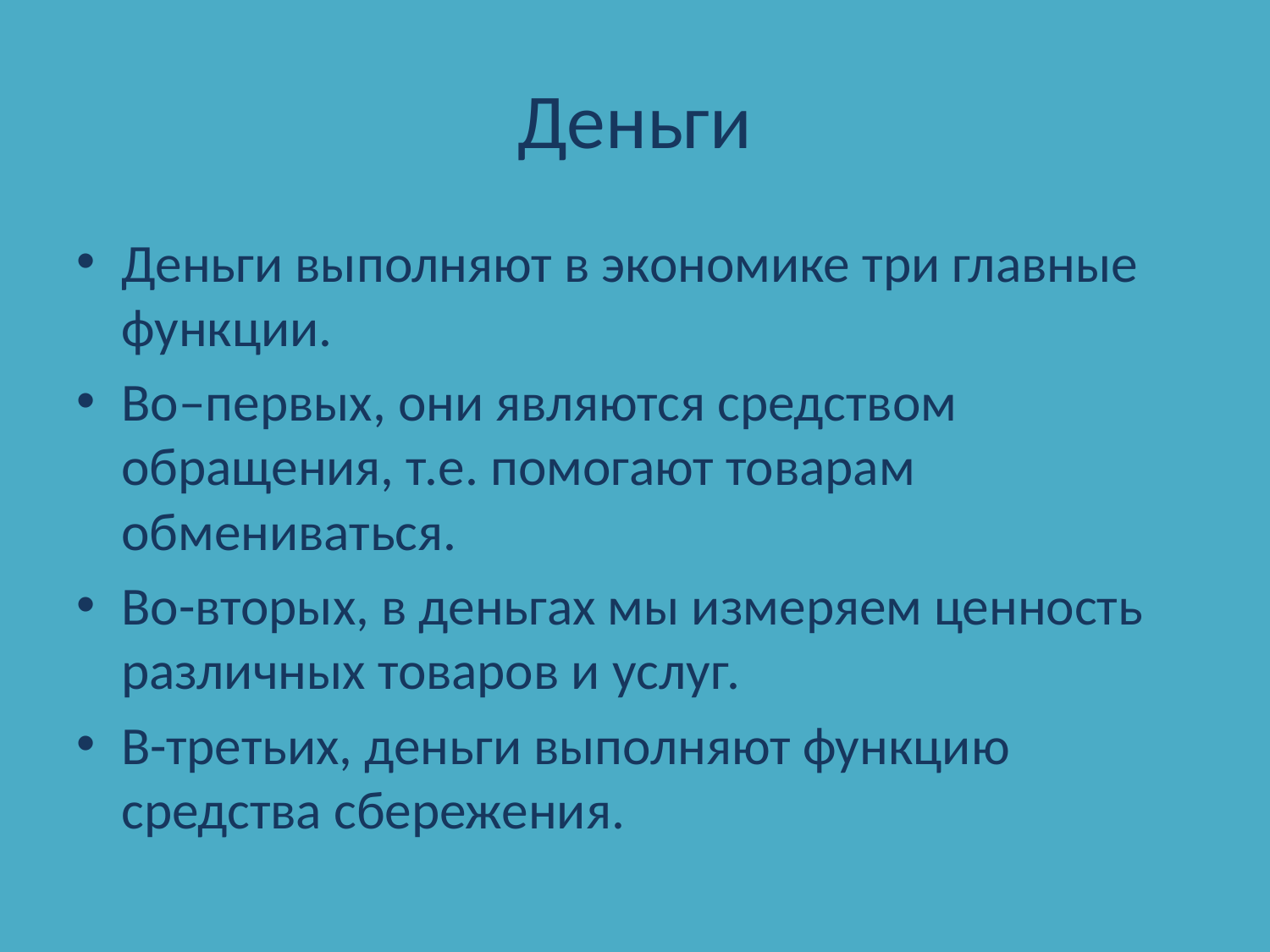

# Деньги
Деньги выполняют в экономике три главные функции.
Во–первых, они являются средством обращения, т.е. помогают товарам обмениваться.
Во-вторых, в деньгах мы измеряем ценность различных товаров и услуг.
В-третьих, деньги выполняют функцию средства сбережения.